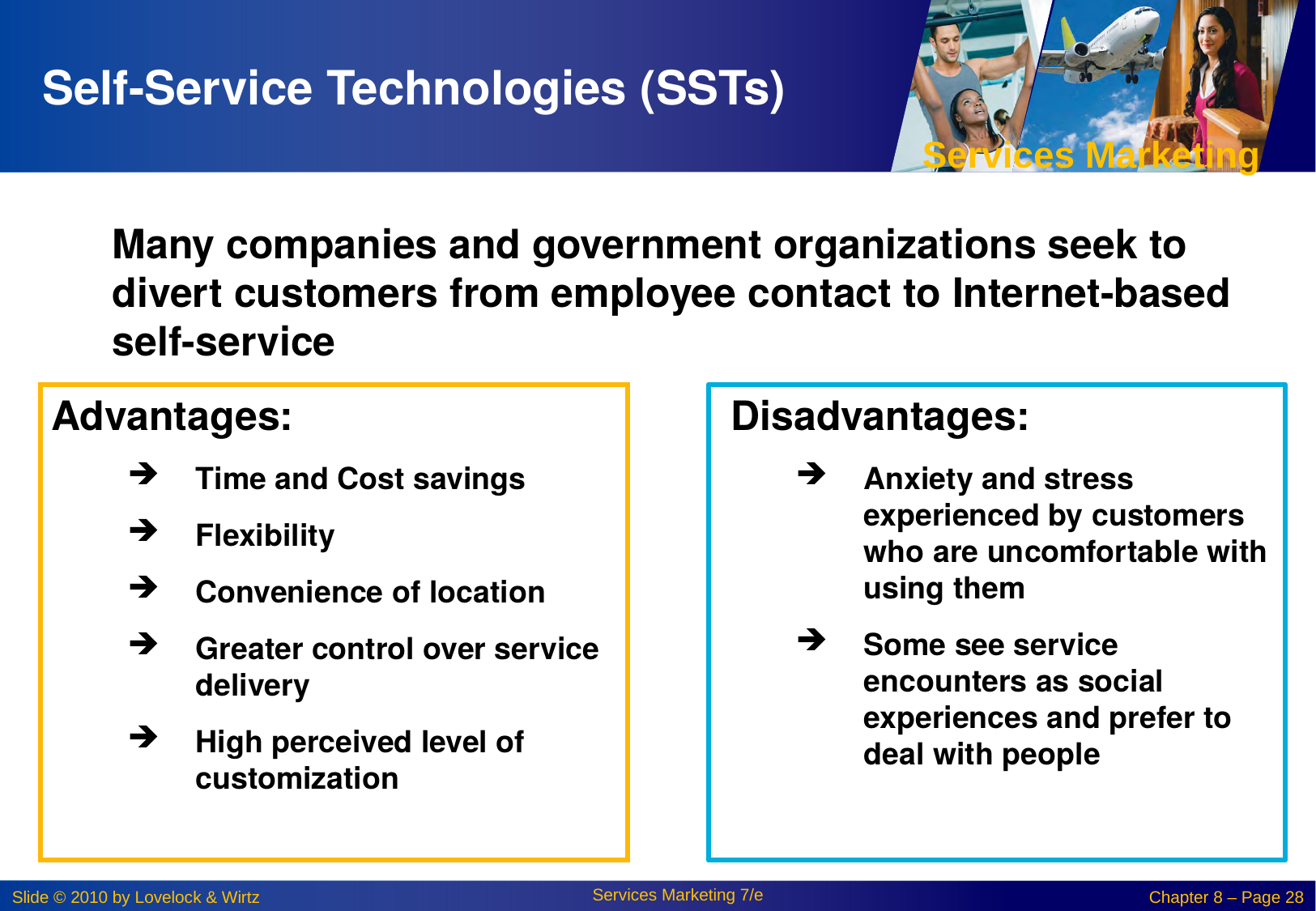

# Self-Service Technologies (SSTs)
	Many companies and government organizations seek to divert customers from employee contact to Internet-based self-service

Advantages:
Time and Cost savings
Flexibility
Convenience of location
Greater control over service delivery
High perceived level of customization
 Disadvantages:
Anxiety and stress experienced by customers who are uncomfortable with using them
Some see service encounters as social experiences and prefer to deal with people